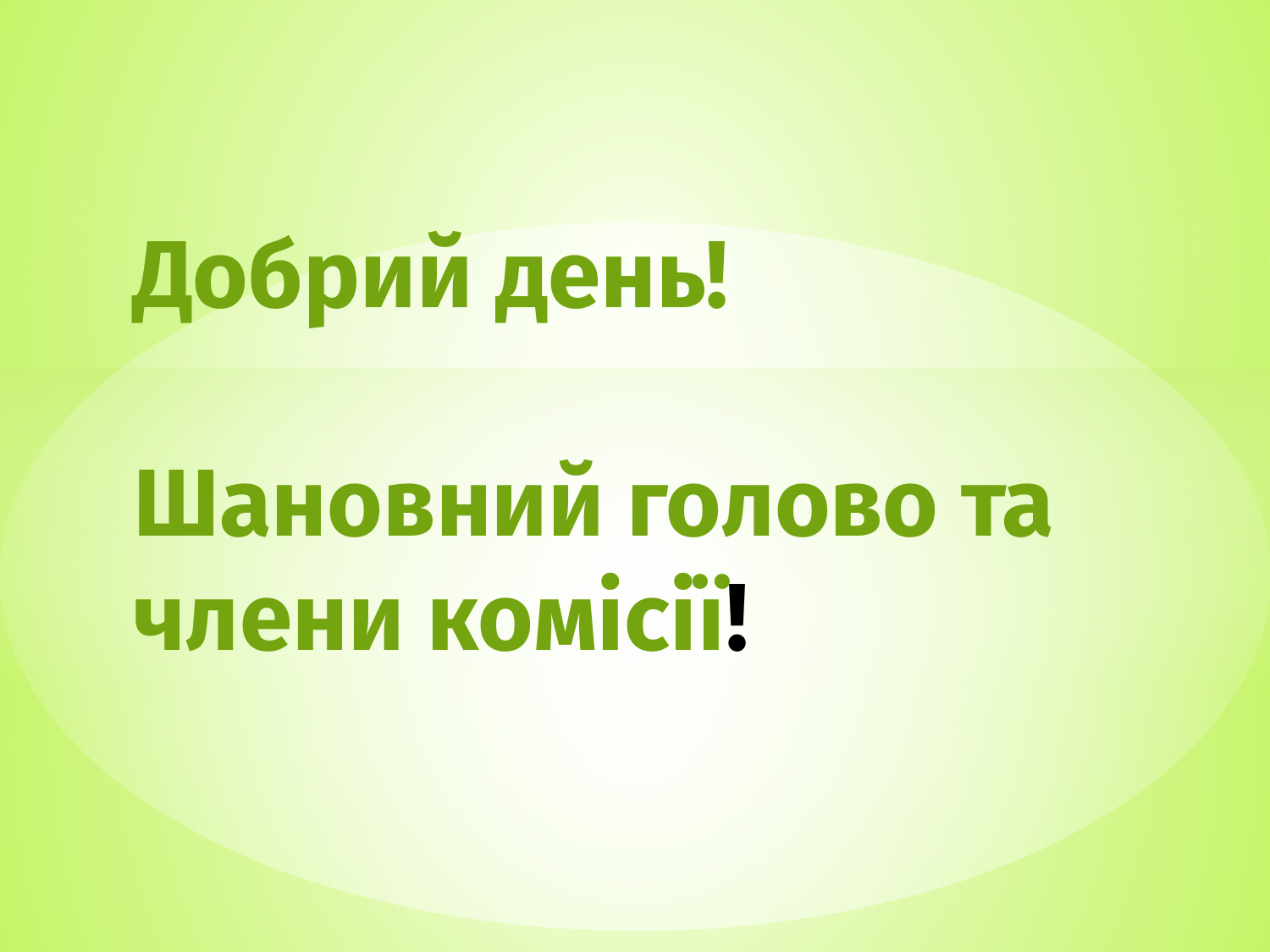

# Добрий день! Шановний голово та члени комісії!